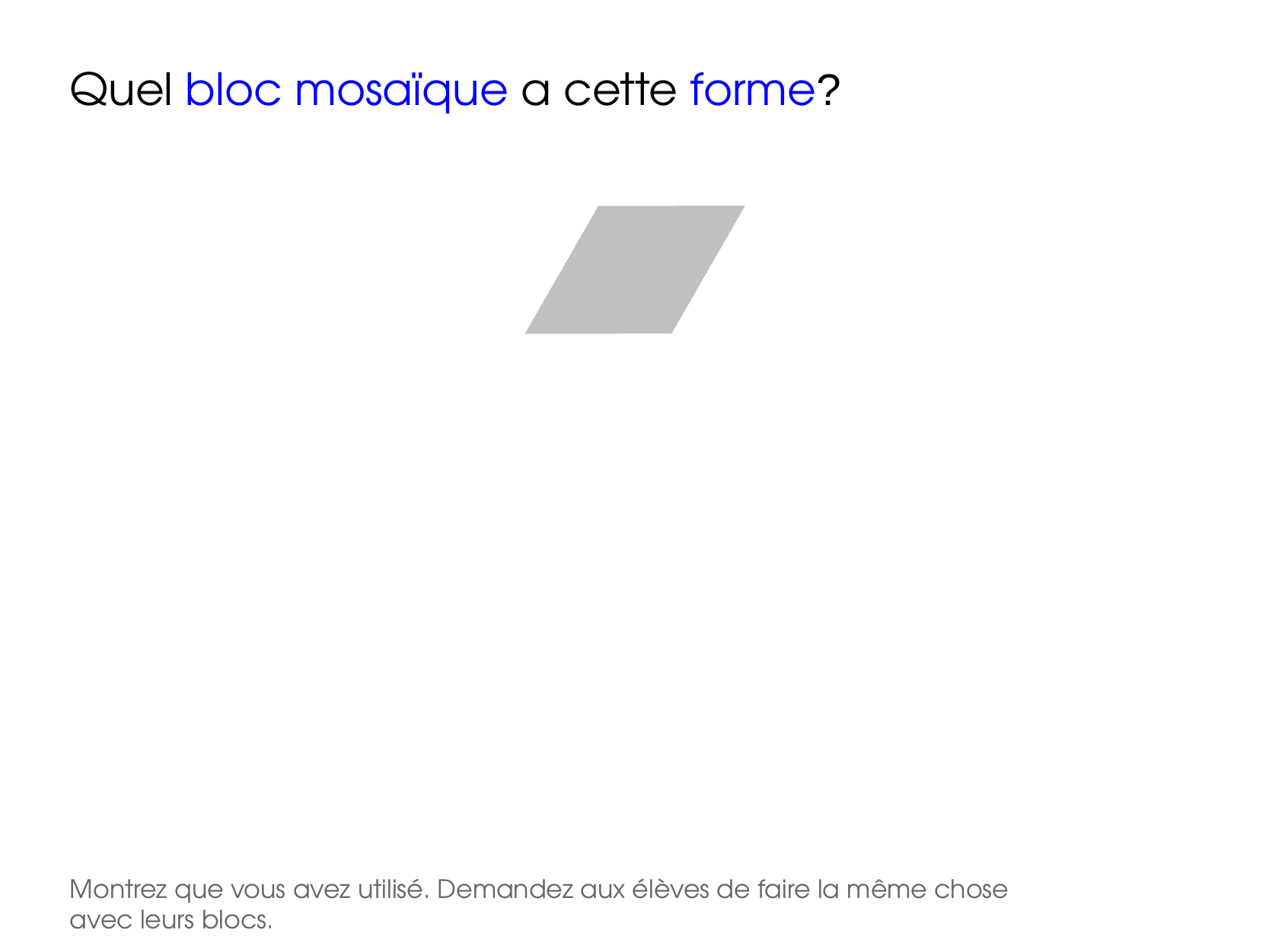

Quel bloc mosaïque a cette forme?

Montrez que vous avez utilisé. Demandez aux élèves de faire la même chose avec leurs blocs.